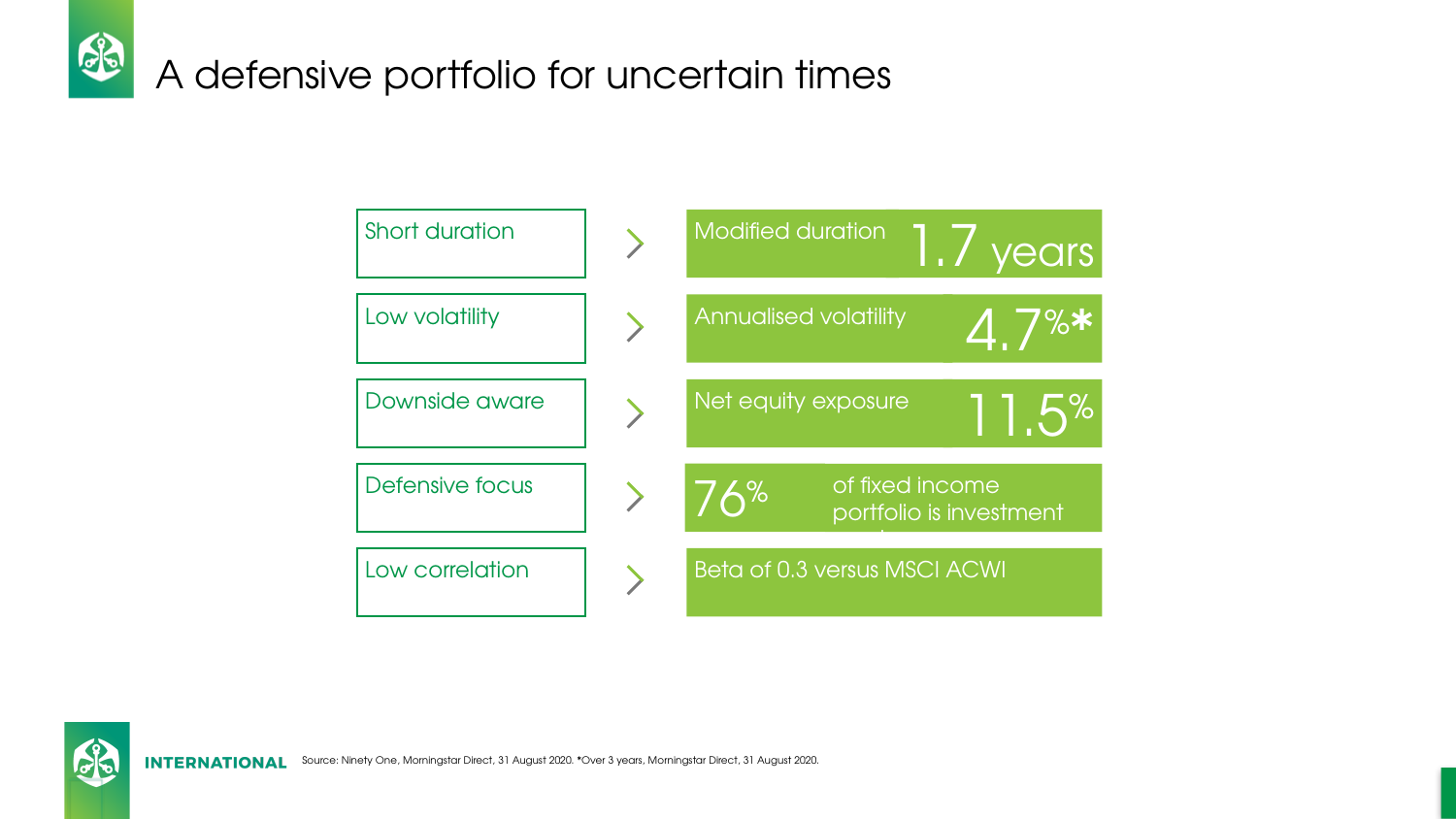

# A defensive portfolio for uncertain times
Short duration
Modified duration
1.7 years

4.7%*
Low volatility
Annualised volatility

11.5%
Downside aware
Net equity exposure

76%
of fixed income portfolio is investment grade
Defensive focus

Beta of 0.3 versus MSCI ACWI
Low correlation

Source: Ninety One, Morningstar Direct, 31 August 2020. *Over 3 years, Morningstar Direct, 31 August 2020.